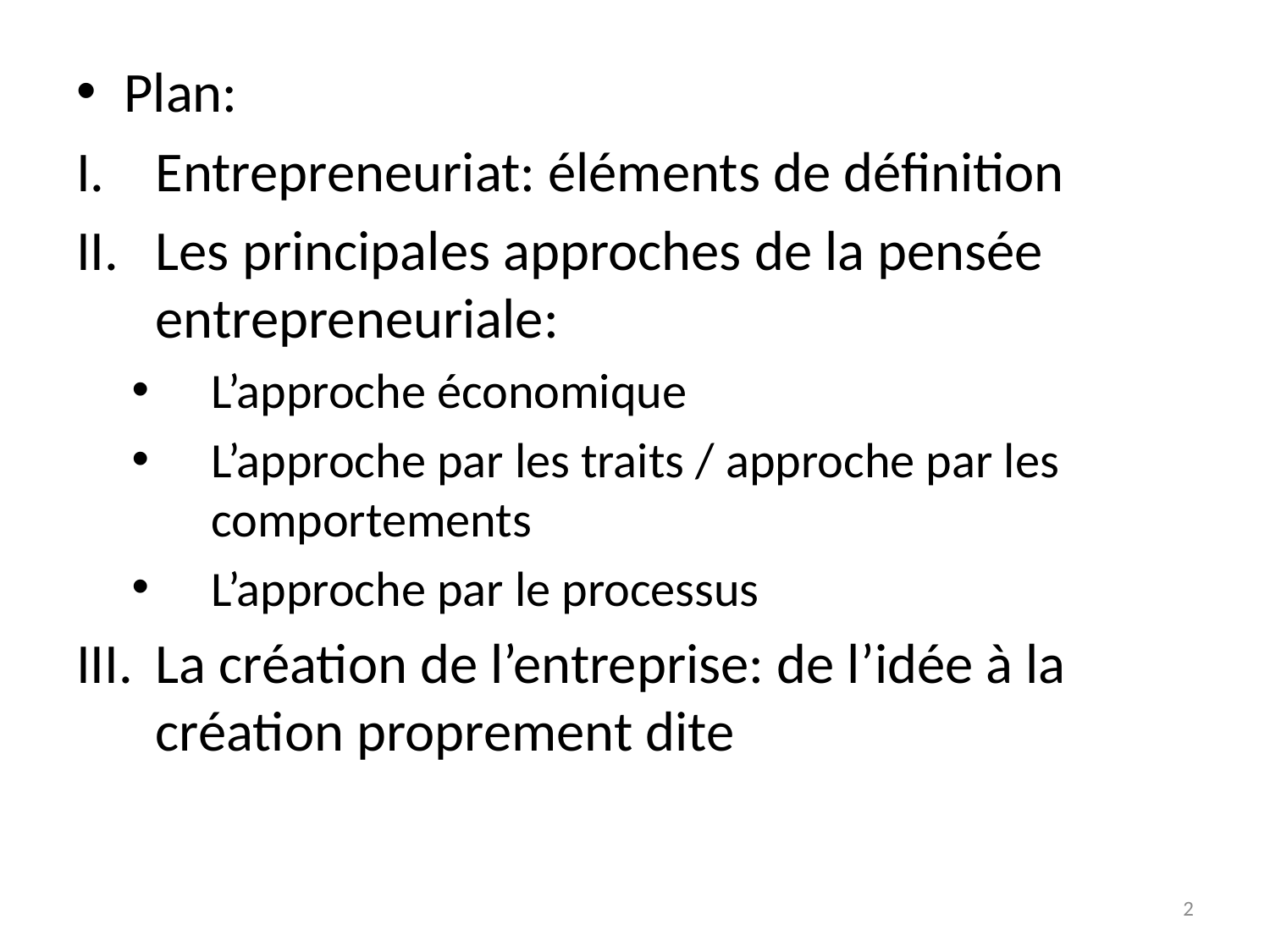

Plan:
Entrepreneuriat: éléments de définition
Les principales approches de la pensée entrepreneuriale:
L’approche économique
L’approche par les traits / approche par les comportements
L’approche par le processus
La création de l’entreprise: de l’idée à la création proprement dite

2